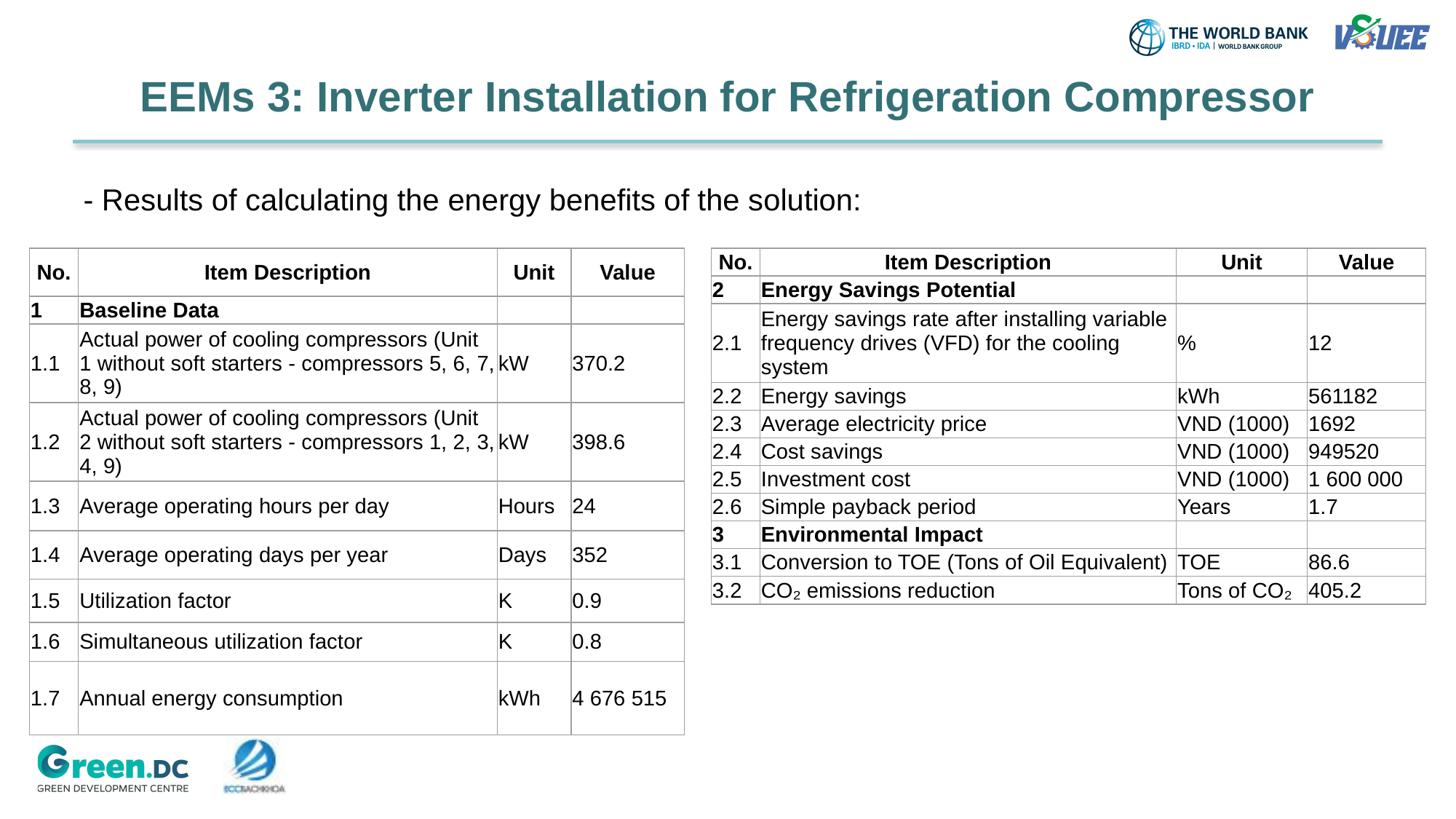

# EEMs 3: Inverter Installation for Refrigeration Compressor
- Results of calculating the energy benefits of the solution:
| No. | Item Description | Unit | Value |
| --- | --- | --- | --- |
| 1 | Baseline Data |  |  |
| 1.1 | Actual power of cooling compressors (Unit 1 without soft starters - compressors 5, 6, 7, 8, 9) | kW | 370.2 |
| 1.2 | Actual power of cooling compressors (Unit 2 without soft starters - compressors 1, 2, 3, 4, 9) | kW | 398.6 |
| 1.3 | Average operating hours per day | Hours | 24 |
| 1.4 | Average operating days per year | Days | 352 |
| 1.5 | Utilization factor | K | 0.9 |
| 1.6 | Simultaneous utilization factor | K | 0.8 |
| 1.7 | Annual energy consumption | kWh | 4 676 515 |
| No. | Item Description | Unit | Value |
| --- | --- | --- | --- |
| 2 | Energy Savings Potential |  |  |
| 2.1 | Energy savings rate after installing variable frequency drives (VFD) for the cooling system | % | 12 |
| 2.2 | Energy savings | kWh | 561182 |
| 2.3 | Average electricity price | VND (1000) | 1692 |
| 2.4 | Cost savings | VND (1000) | 949520 |
| 2.5 | Investment cost | VND (1000) | 1 600 000 |
| 2.6 | Simple payback period | Years | 1.7 |
| 3 | Environmental Impact |  |  |
| 3.1 | Conversion to TOE (Tons of Oil Equivalent) | TOE | 86.6 |
| 3.2 | CO₂ emissions reduction | Tons of CO₂ | 405.2 |